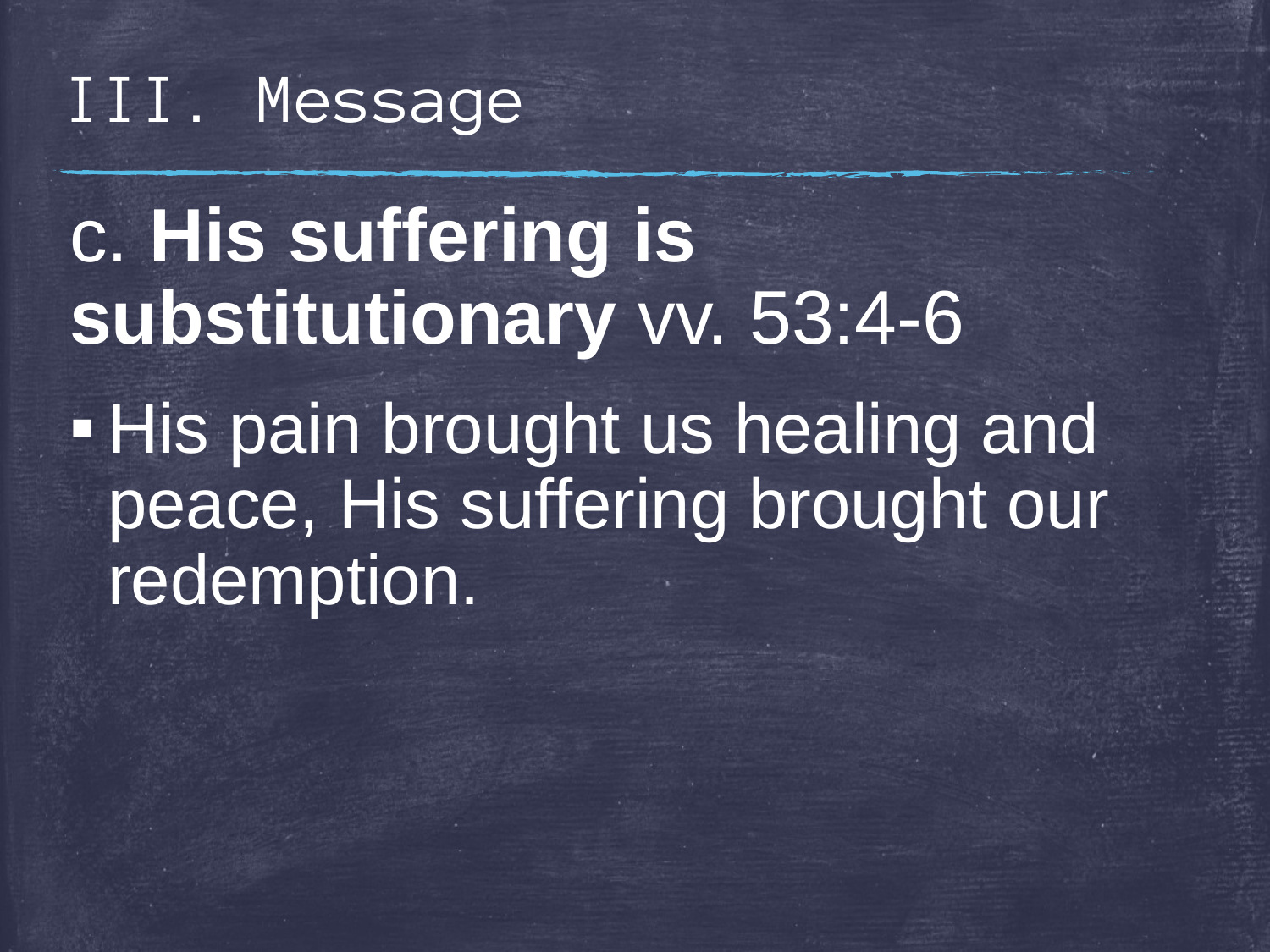

# III. Message
c. His suffering is substitutionary vv. 53:4-6
His pain brought us healing and peace, His suffering brought our redemption.